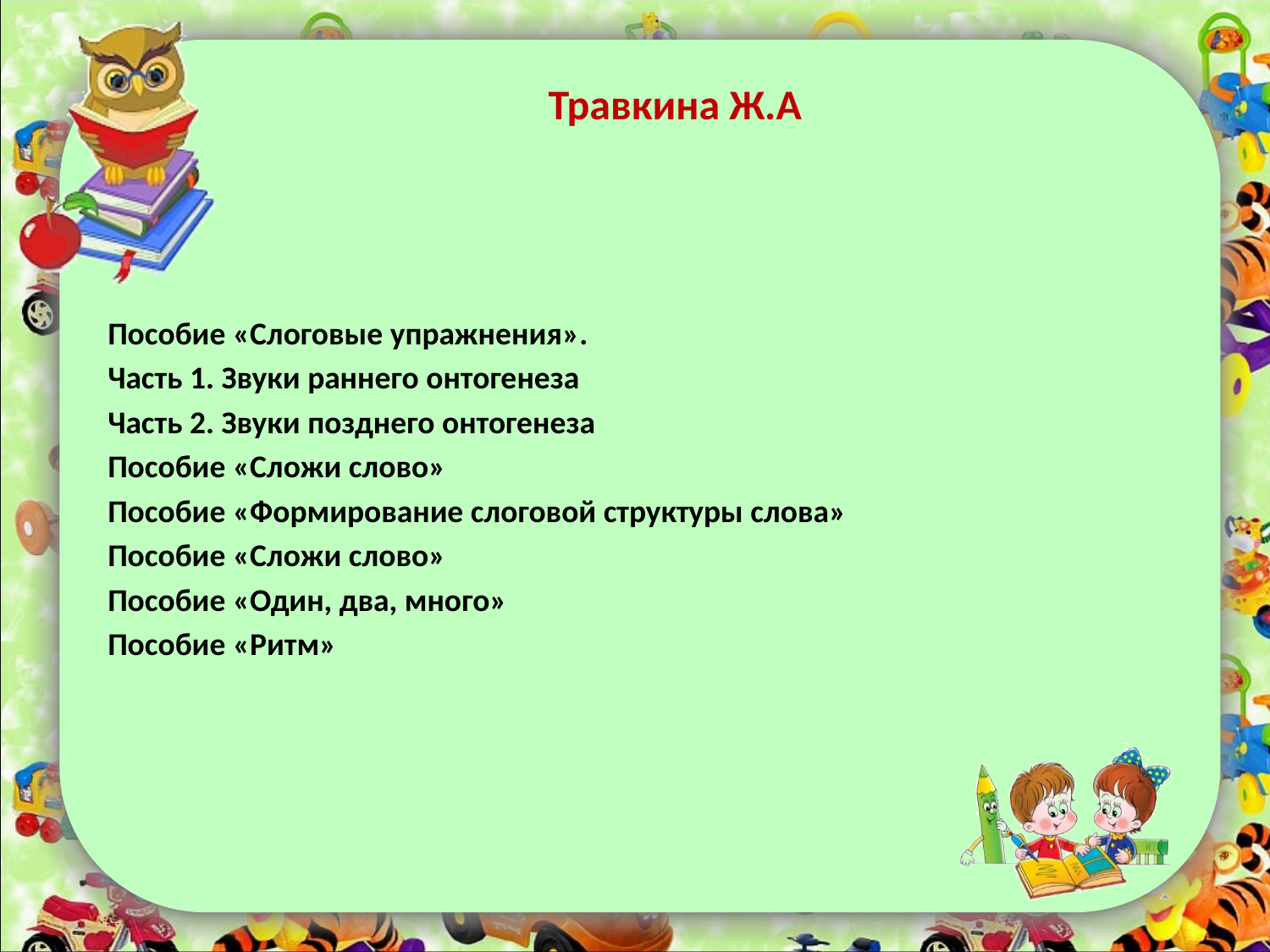

Травкина Ж.А

Пособие «Слоговые упражнения».
Часть 1. Звуки раннего онтогенеза
Часть 2. Звуки позднего онтогенеза
Пособие «Сложи слово»
Пособие «Формирование слоговой структуры слова»
Пособие «Сложи слово»
Пособие «Один, два, много»
Пособие «Ритм»